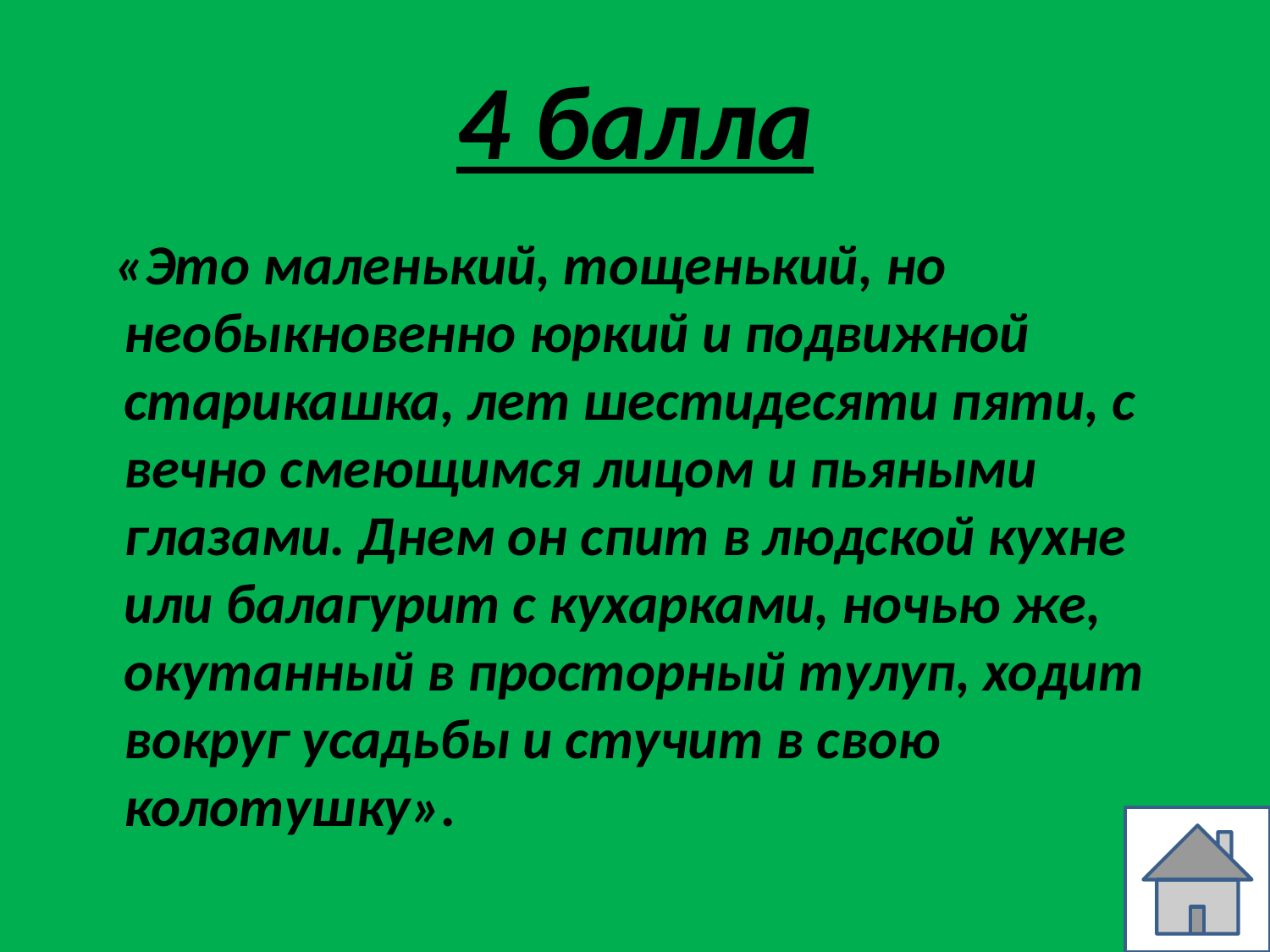

# 4 балла
   «Это маленький, тощенький, но необыкновенно юркий и подвижной старикашка, лет шестидесяти пяти, с вечно смеющимся лицом и пьяными глазами. Днем он спит в людской кухне или балагурит с кухарками, ночью же, окутанный в просторный тулуп, ходит вокруг усадьбы и стучит в свою колотушку».